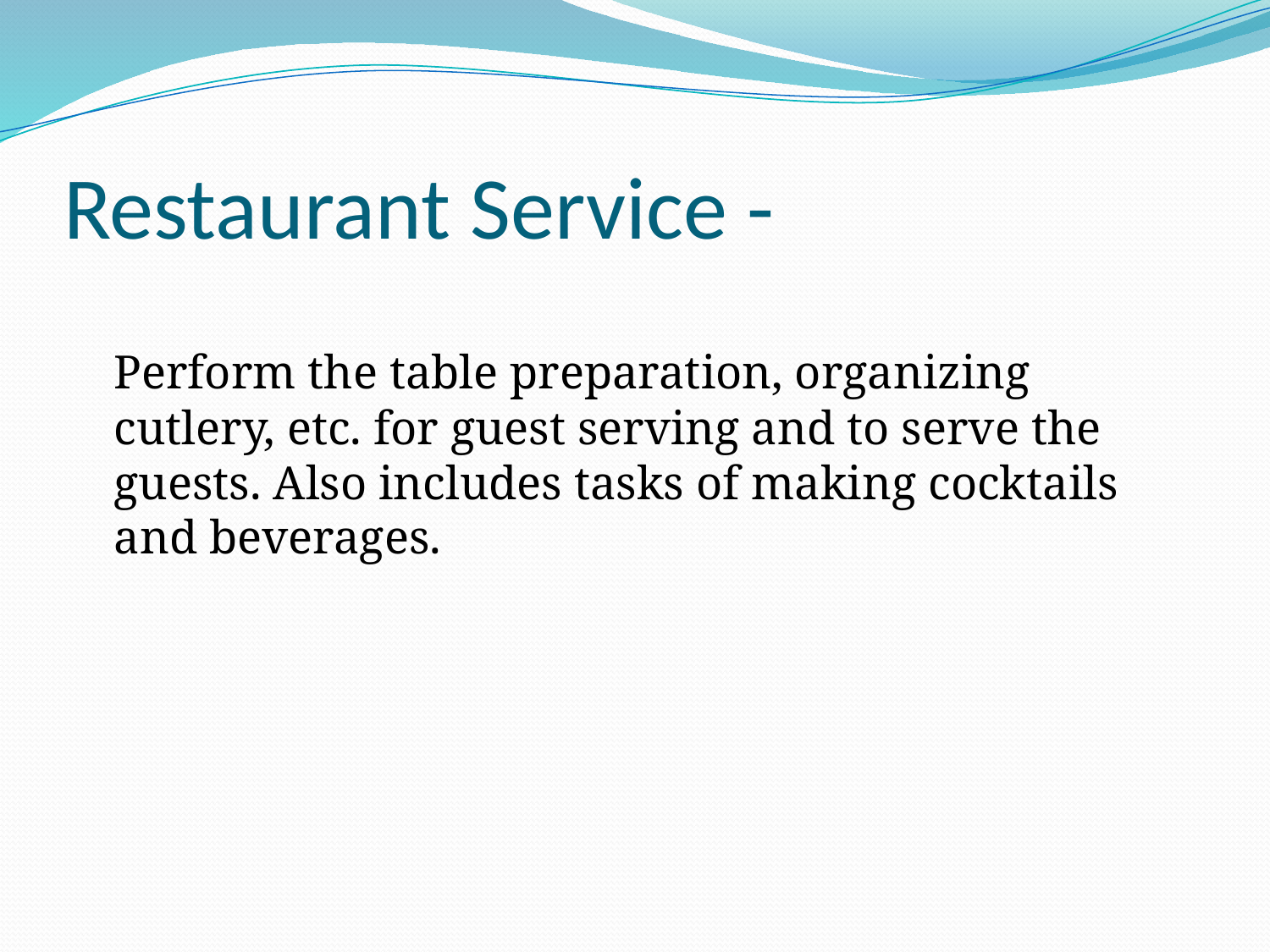

# Restaurant Service -
	Perform the table preparation, organizing cutlery, etc. for guest serving and to serve the guests. Also includes tasks of making cocktails and beverages.